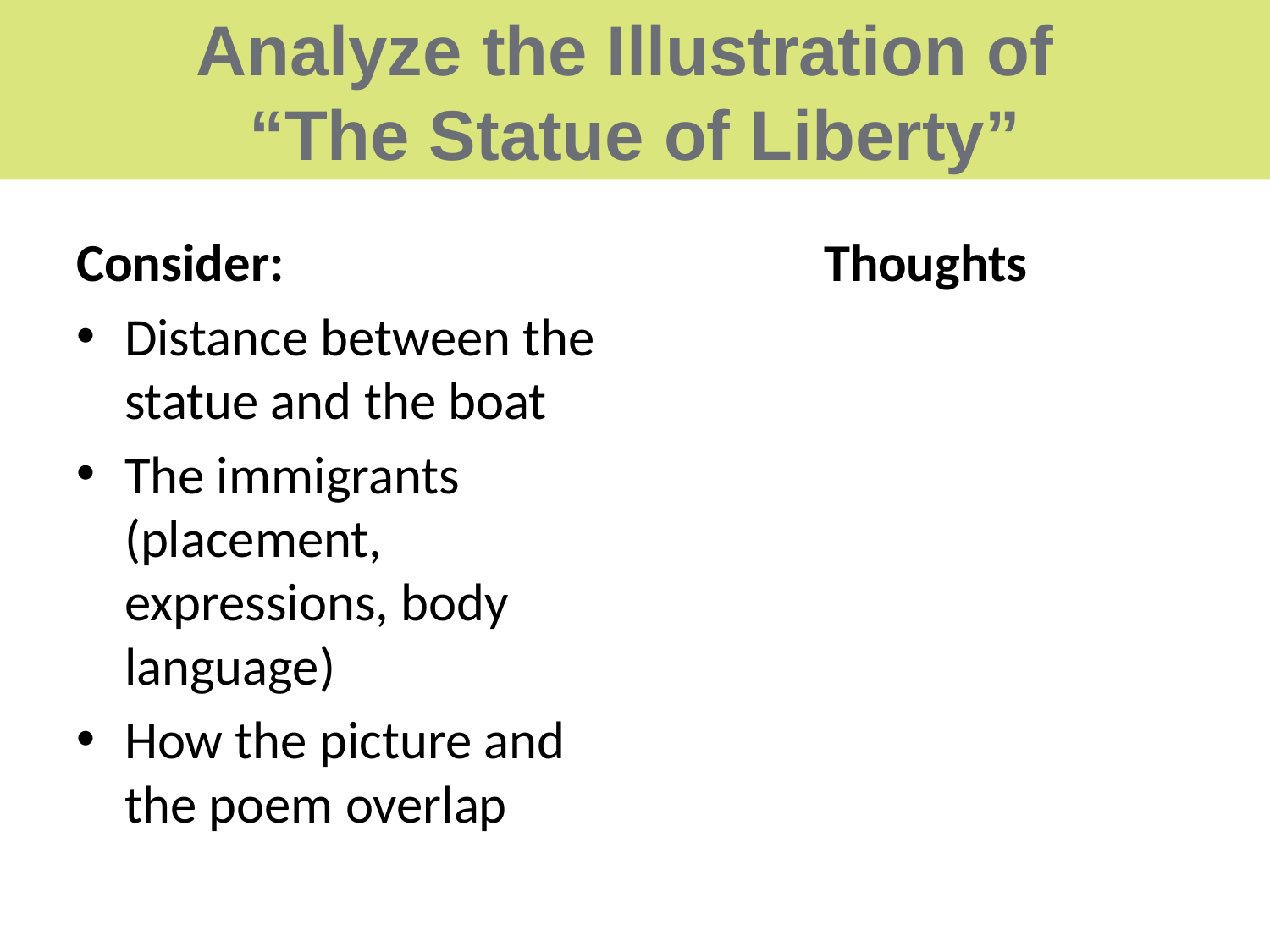

# Analyze the Illustration of “The Statue of Liberty”
Consider:
Distance between the statue and the boat
The immigrants (placement, expressions, body language)
How the picture and the poem overlap

Thoughts